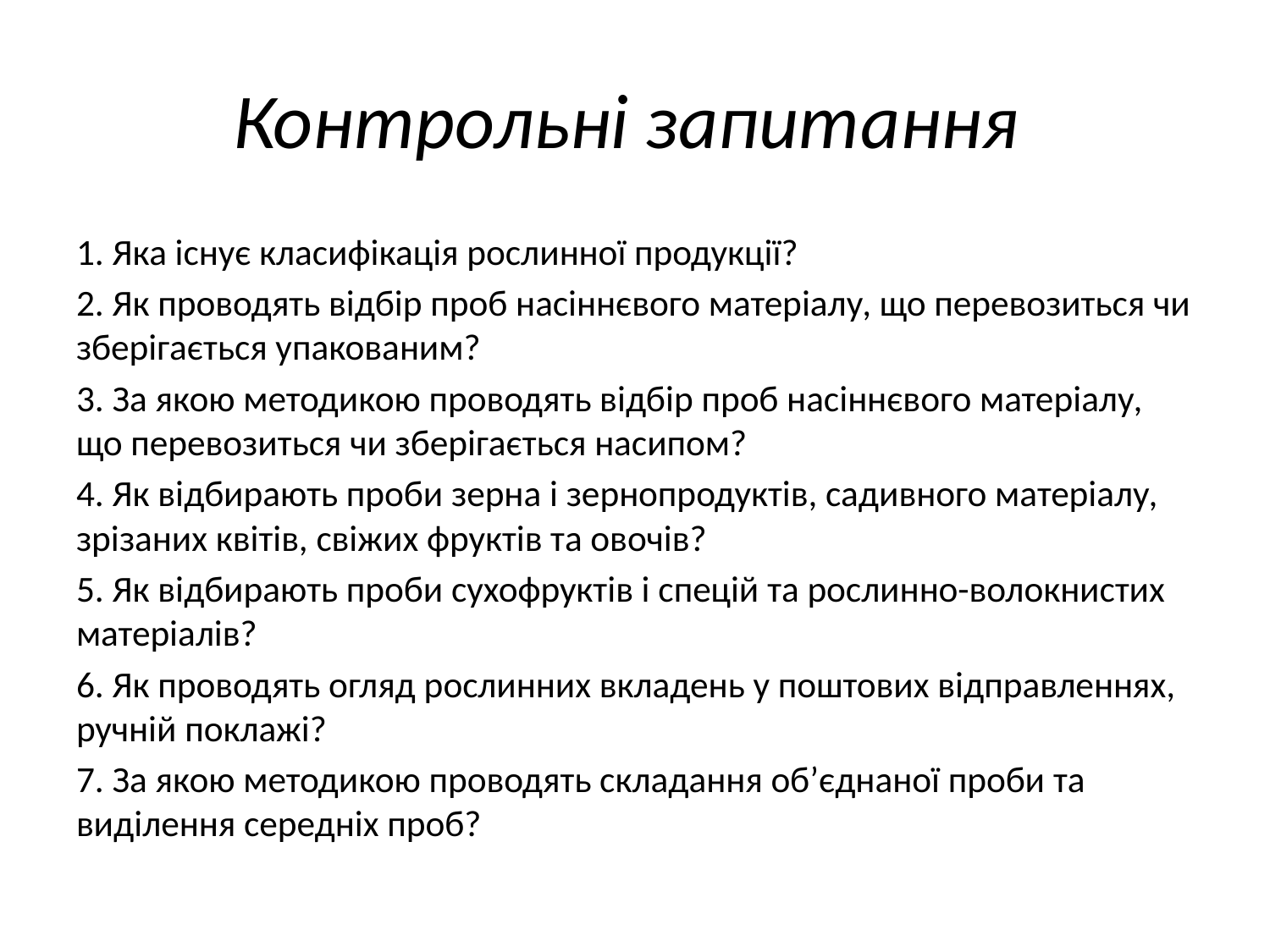

# Контрольні запитання
1. Яка існує класифікація рослинної продукції?
2. Як проводять відбір проб насіннєвого матеріалу, що перевозиться чи зберігається упакованим?
3. За якою методикою проводять відбір проб насіннєвого матеріалу, що перевозиться чи зберігається насипом?
4. Як відбирають проби зерна і зернопродуктів, садивного матеріалу, зрізаних квітів, свіжих фруктів та овочів?
5. Як відбирають проби сухофруктів і спецій та рослинно-волокнистих матеріалів?
6. Як проводять огляд рослинних вкладень у поштових відправленнях, ручній поклажі?
7. За якою методикою проводять складання об’єднаної проби та виділення середніх проб?